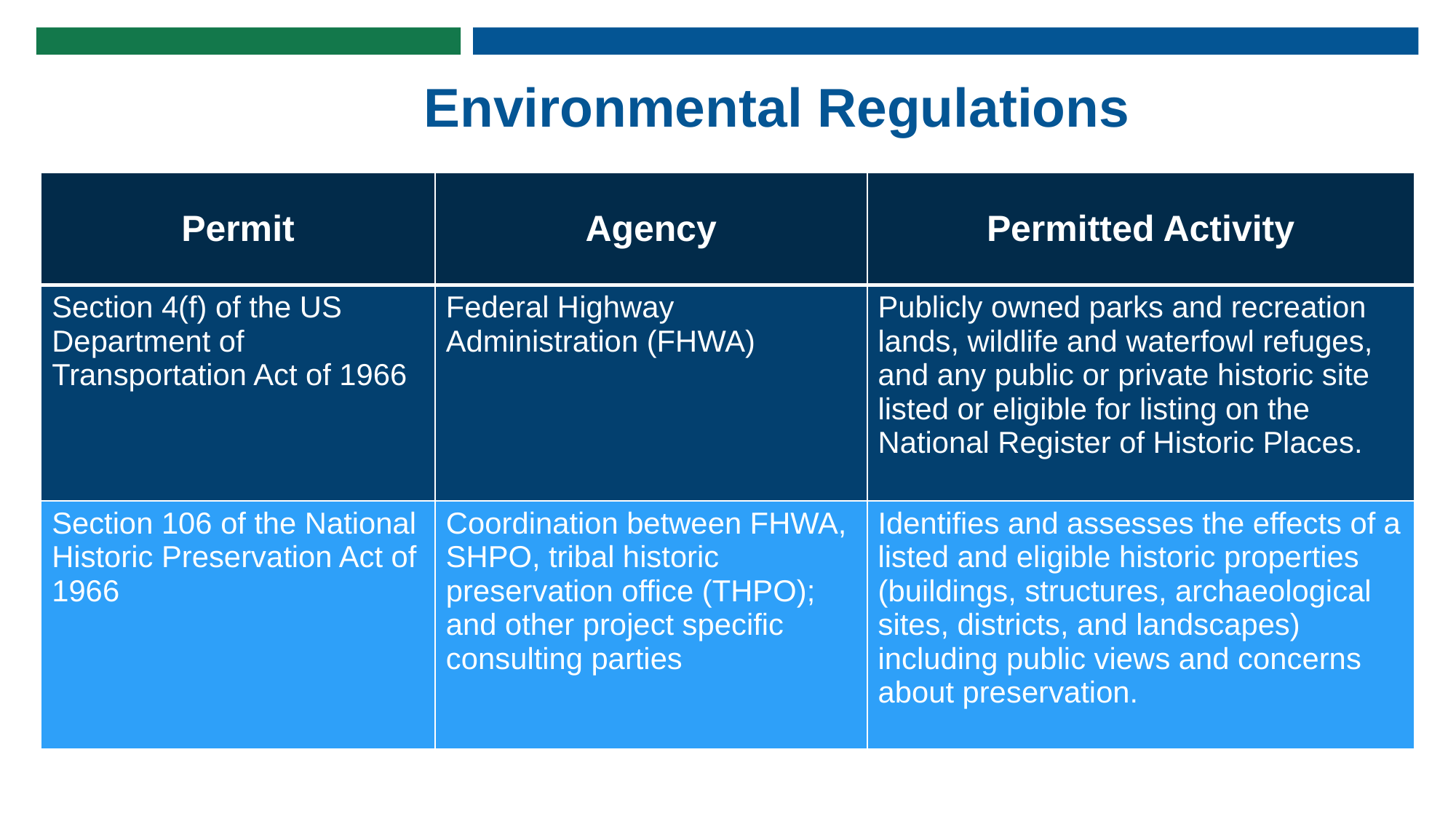

# Environmental Regulations
| Permit | Agency | Permitted Activity |
| --- | --- | --- |
| Section 4(f) of the US Department of Transportation Act of 1966 | Federal Highway Administration (FHWA) | Publicly owned parks and recreation lands, wildlife and waterfowl refuges, and any public or private historic site listed or eligible for listing on the National Register of Historic Places. |
| Section 106 of the National Historic Preservation Act of 1966 | Coordination between FHWA, SHPO, tribal historic preservation office (THPO); and other project specific consulting parties | Identifies and assesses the effects of a listed and eligible historic properties (buildings, structures, archaeological sites, districts, and landscapes) including public views and concerns about preservation. |